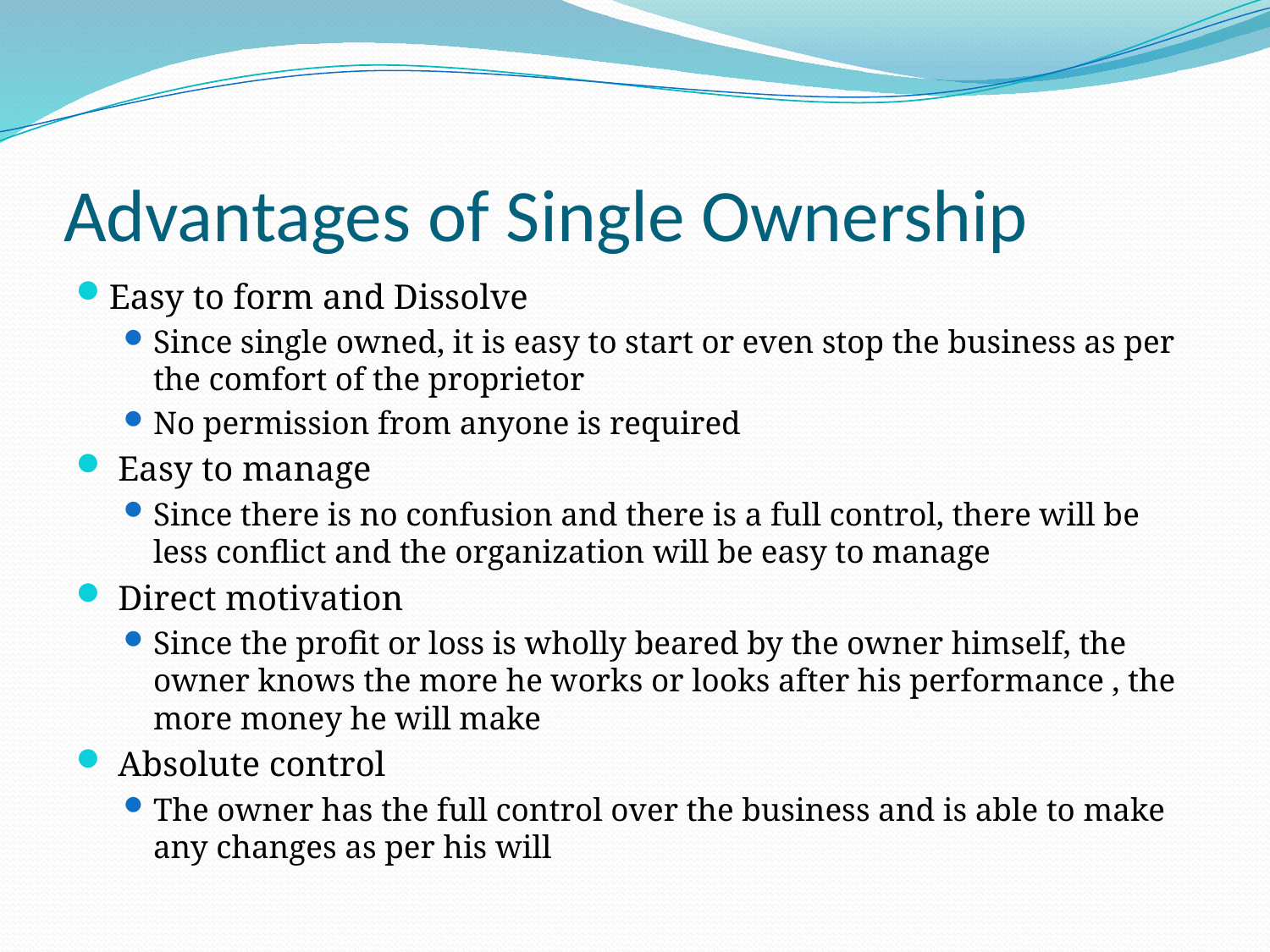

# Advantages of Single Ownership
Easy to form and Dissolve
Since single owned, it is easy to start or even stop the business as per the comfort of the proprietor
No permission from anyone is required
 Easy to manage
Since there is no confusion and there is a full control, there will be less conflict and the organization will be easy to manage
 Direct motivation
Since the profit or loss is wholly beared by the owner himself, the owner knows the more he works or looks after his performance , the more money he will make
 Absolute control
The owner has the full control over the business and is able to make any changes as per his will